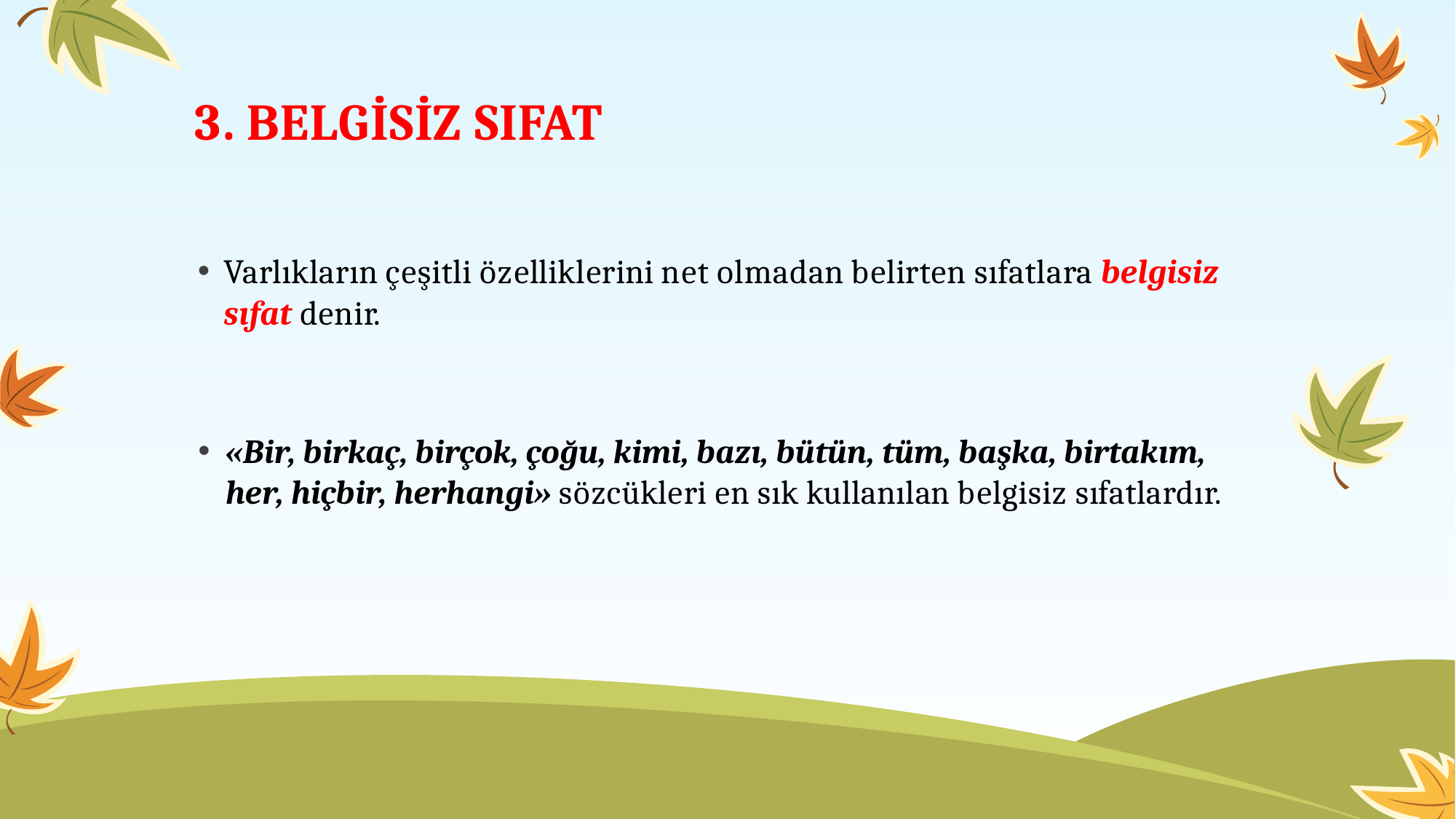

# 3. BELGİSİZ SIFAT
Varlıkların çeşitli özelliklerini net olmadan belirten sıfatlara belgisiz sıfat denir.
«Bir, birkaç, birçok, çoğu, kimi, bazı, bütün, tüm, başka, birtakım, her, hiçbir, herhangi» sözcükleri en sık kullanılan belgisiz sıfatlardır.